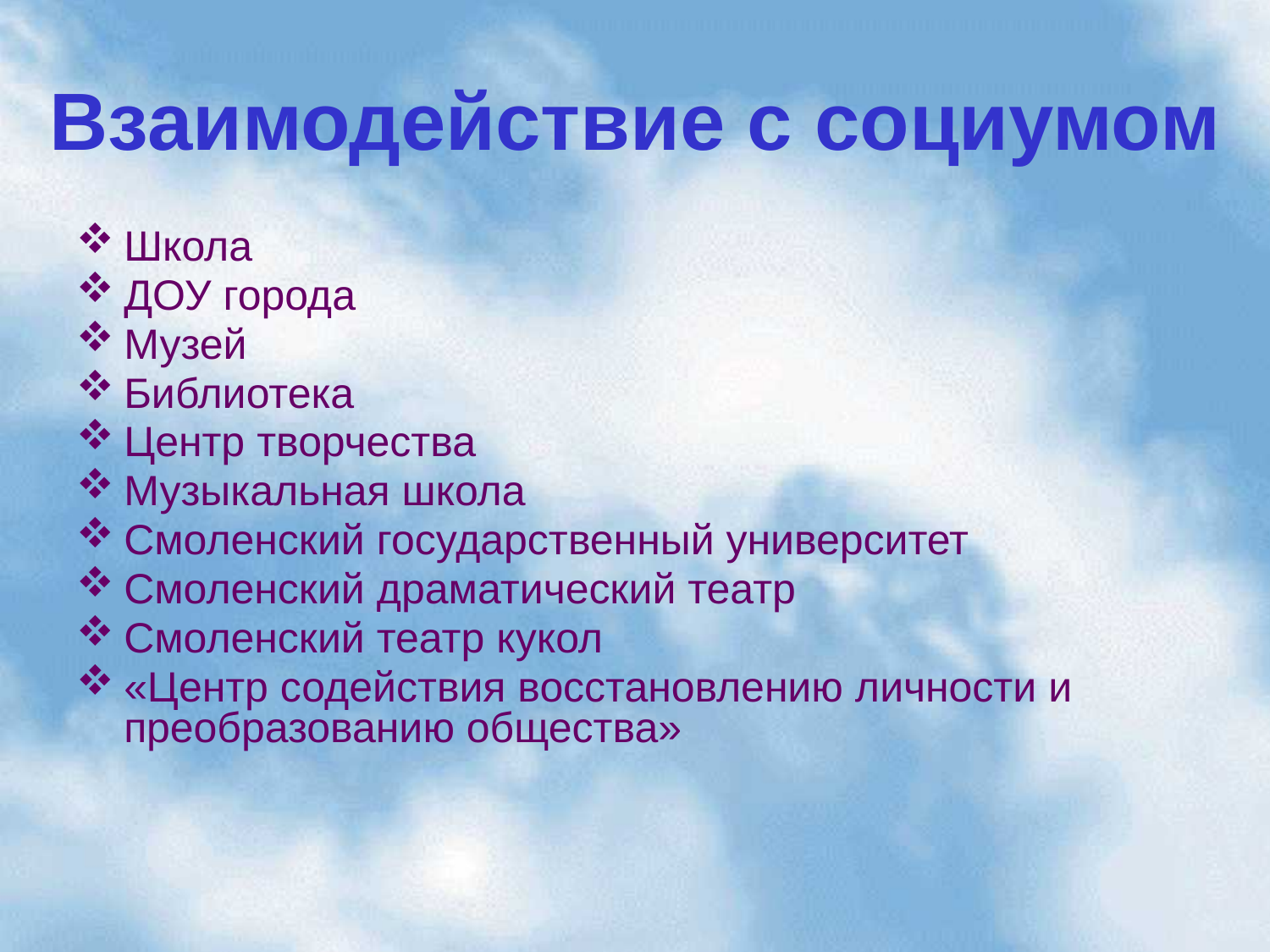

# Взаимодействие с социумом
Школа
ДОУ города
Музей
Библиотека
Центр творчества
Музыкальная школа
Смоленский государственный университет
Смоленский драматический театр
Смоленский театр кукол
«Центр содействия восстановлению личности и преобразованию общества»